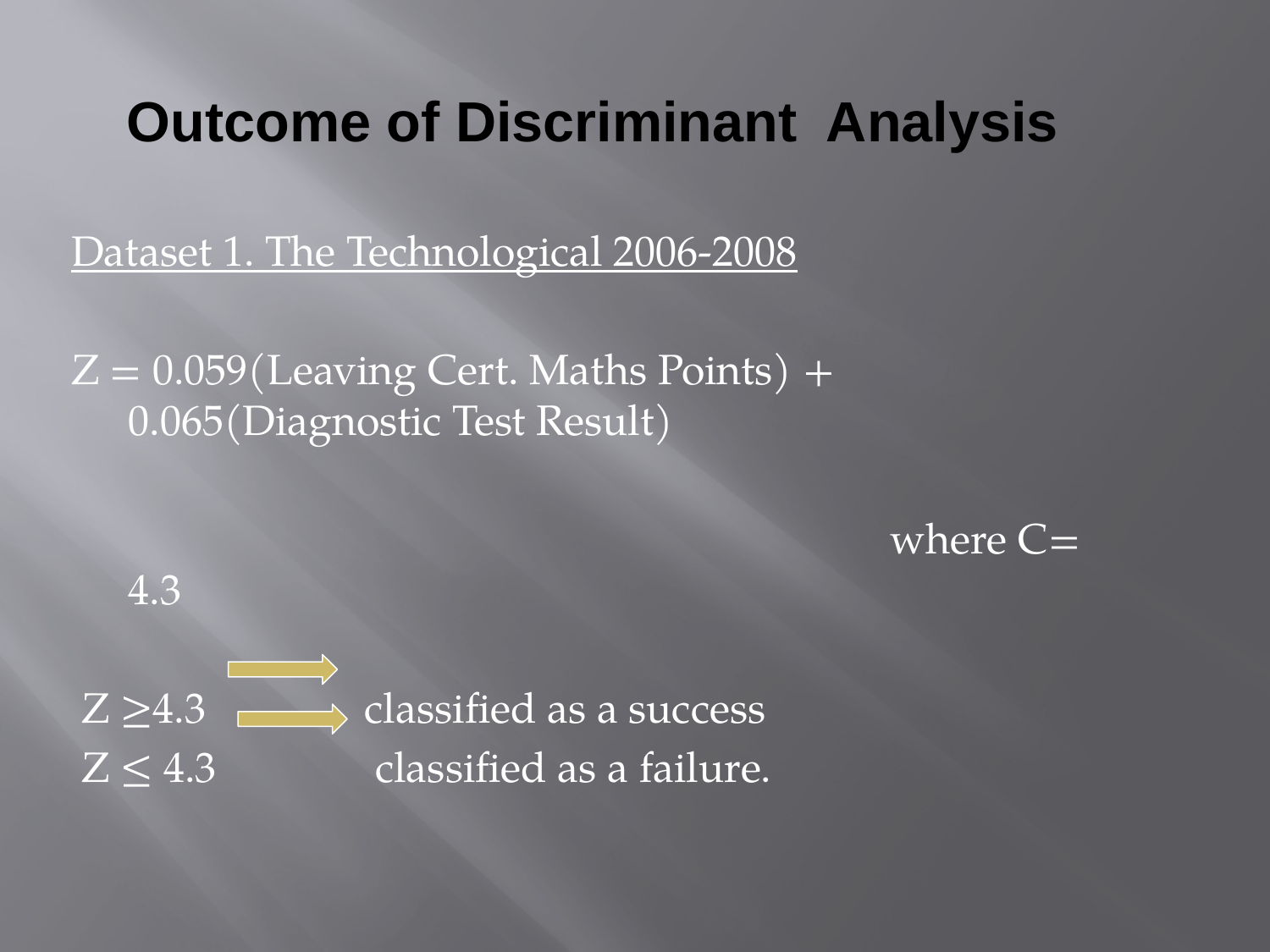

# Outcome of Discriminant  Analysis

Dataset 1. The Technological 2006-2008

Z = 0.059(Leaving Cert. Maths Points) + 0.065(Diagnostic Test Result)

							where C= 4.3

 Z ≥4.3               classified as a success
 Z ≤ 4.3               classified as a failure.